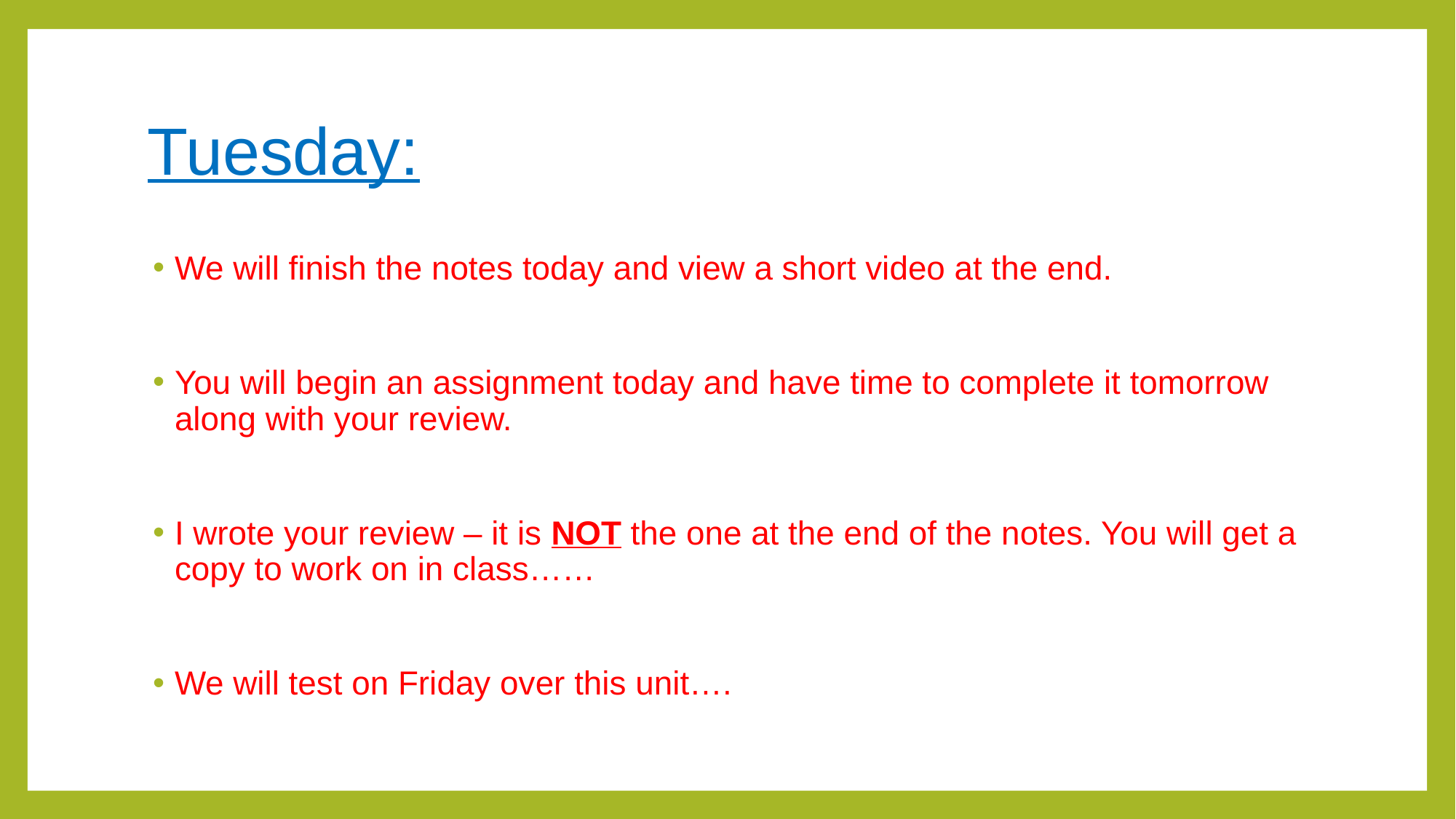

# Tuesday:
We will finish the notes today and view a short video at the end.

You will begin an assignment today and have time to complete it tomorrow along with your review.

I wrote your review – it is NOT the one at the end of the notes. You will get a copy to work on in class……

We will test on Friday over this unit….